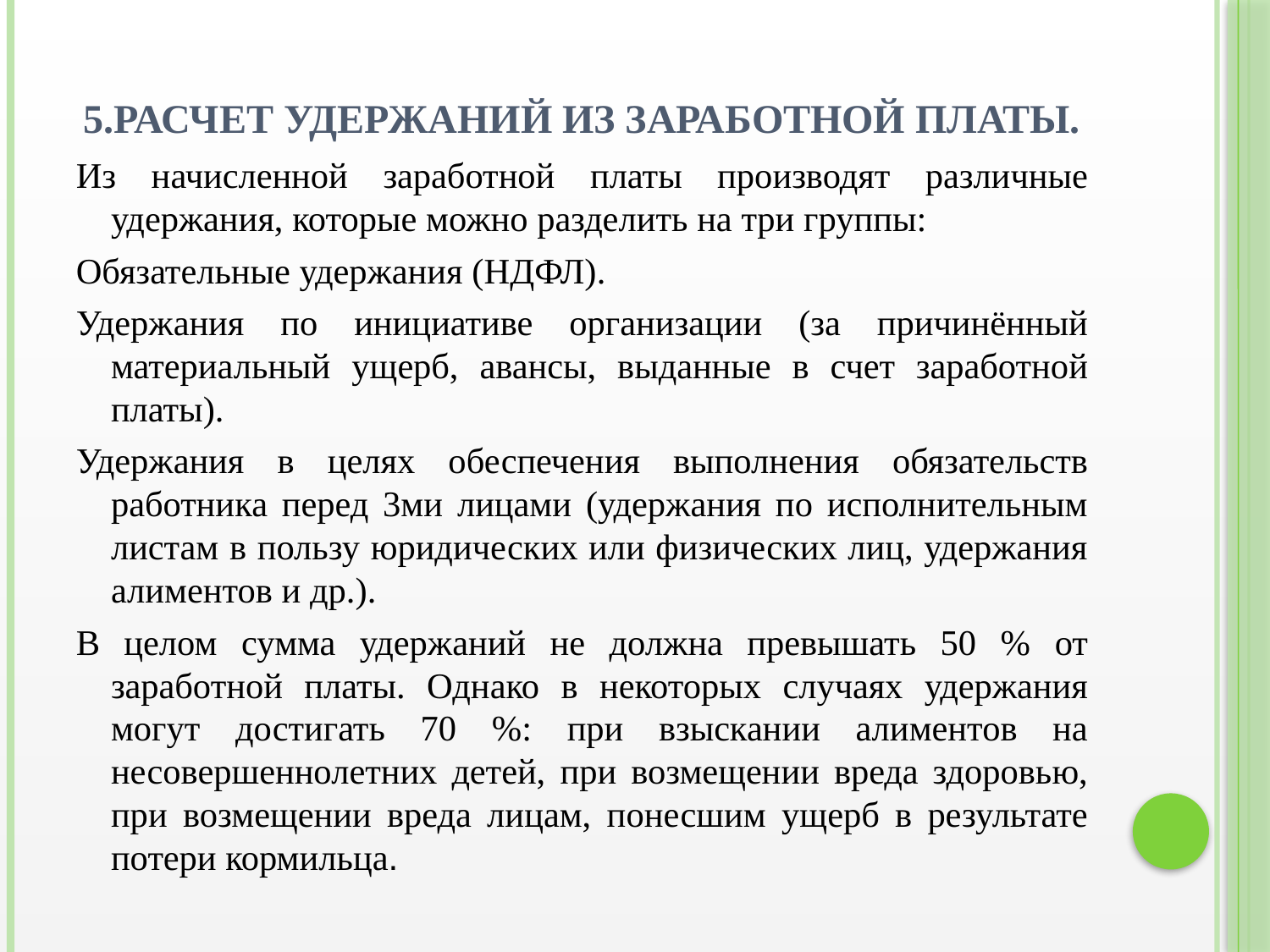

# 5.Расчет удержаний из заработной платы.
Из начисленной заработной платы производят различные удержания, которые можно разделить на три группы:
Обязательные удержания (НДФЛ).
Удержания по инициативе организации (за причинённый материальный ущерб, авансы, выданные в счет заработной платы).
Удержания в целях обеспечения выполнения обязательств работника перед 3ми лицами (удержания по исполнительным листам в пользу юридических или физических лиц, удержания алиментов и др.).
В целом сумма удержаний не должна превышать 50 % от заработной платы. Однако в некоторых случаях удержания могут достигать 70 %: при взыскании алиментов на несовершеннолетних детей, при возмещении вреда здоровью, при возмещении вреда лицам, понесшим ущерб в результате потери кормильца.